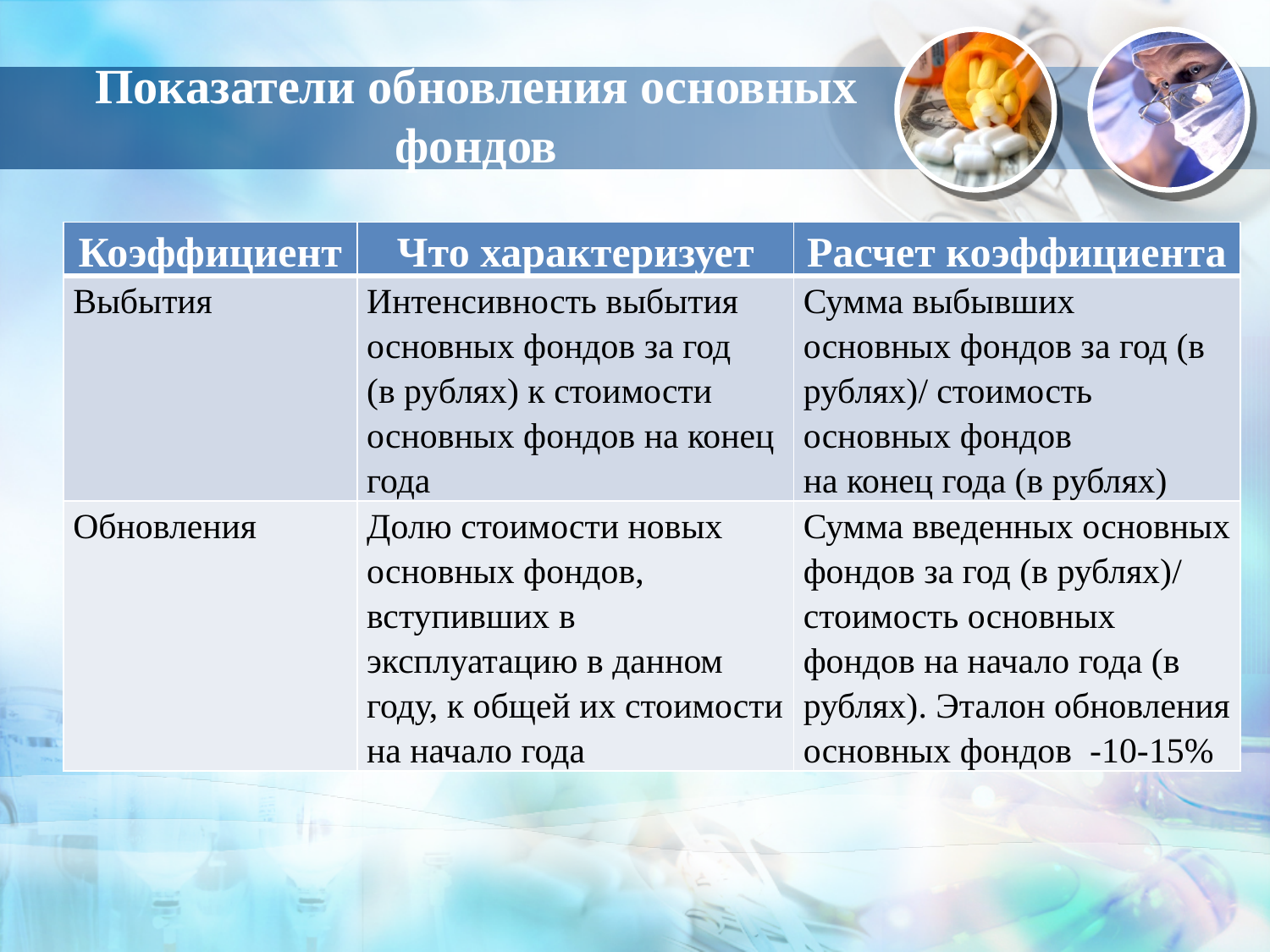

# Показатели обновления основных фондов
| Коэффициент | Что характеризует | Расчет коэффициента |
| --- | --- | --- |
| Выбытия | Интенсивность выбытия основных фондов за год (в рублях) к стоимости основных фондов на конец года | Сумма выбывших основных фондов за год (в рублях)/ стоимость основных фондов на конец года (в рублях) |
| Обновления | Долю стоимости новых основных фондов, вступивших в эксплуатацию в данном году, к общей их стоимости на начало года | Сумма введенных основных фондов за год (в рублях)/ стоимость основных фондов на начало года (в рублях). Эталон обновления основных фондов -10-15% |